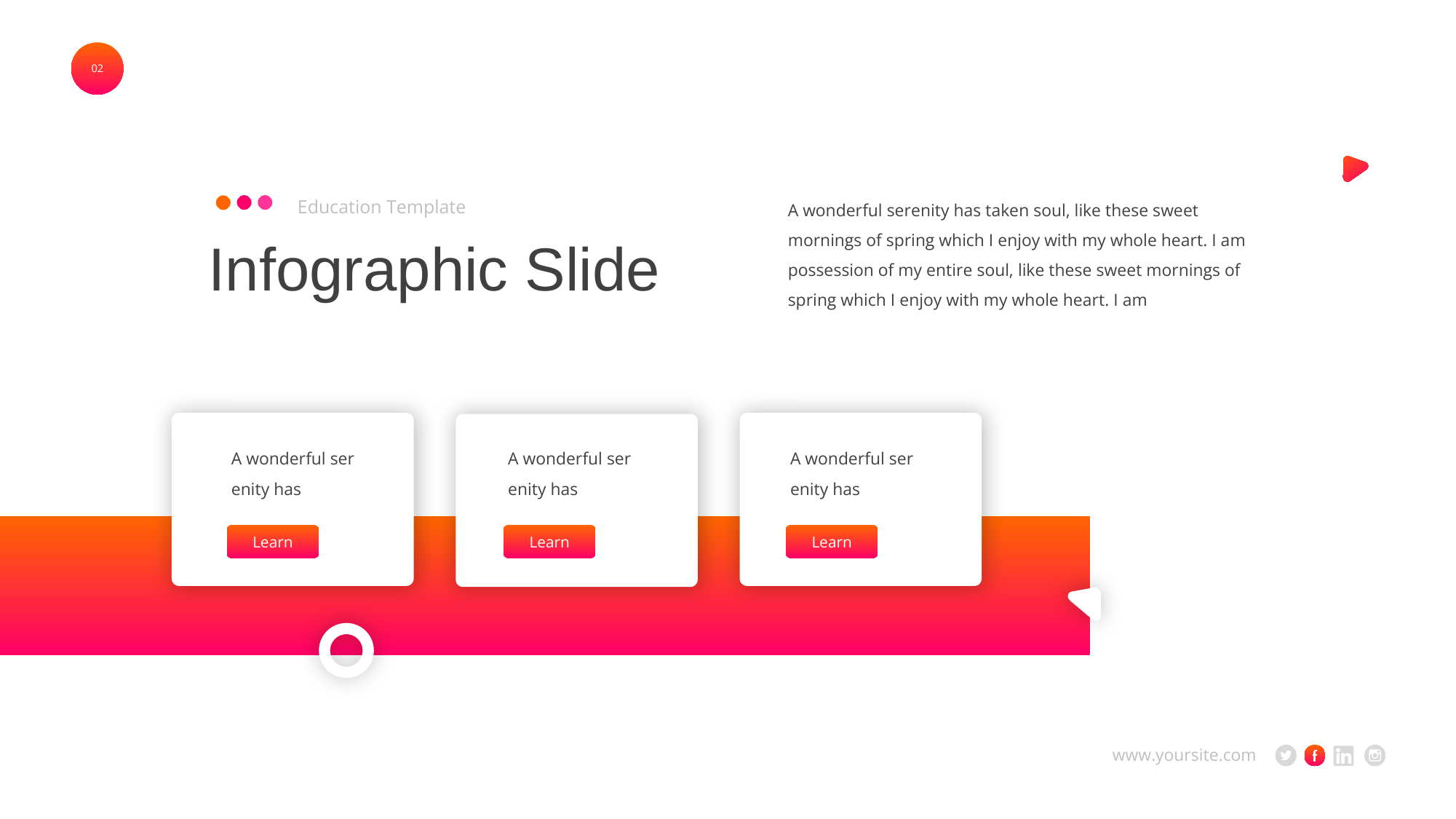

02

Education Template
A wonderful serenity has taken soul, like these sweet mornings of spring which I enjoy with my whole heart. I am possession of my entire soul, like these sweet mornings of spring which I enjoy with my whole heart. I am

Infographic Slide

A wonderful ser enity has
A wonderful ser enity has
A wonderful ser enity has

Learn
Learn
Learn

www.yoursite.com